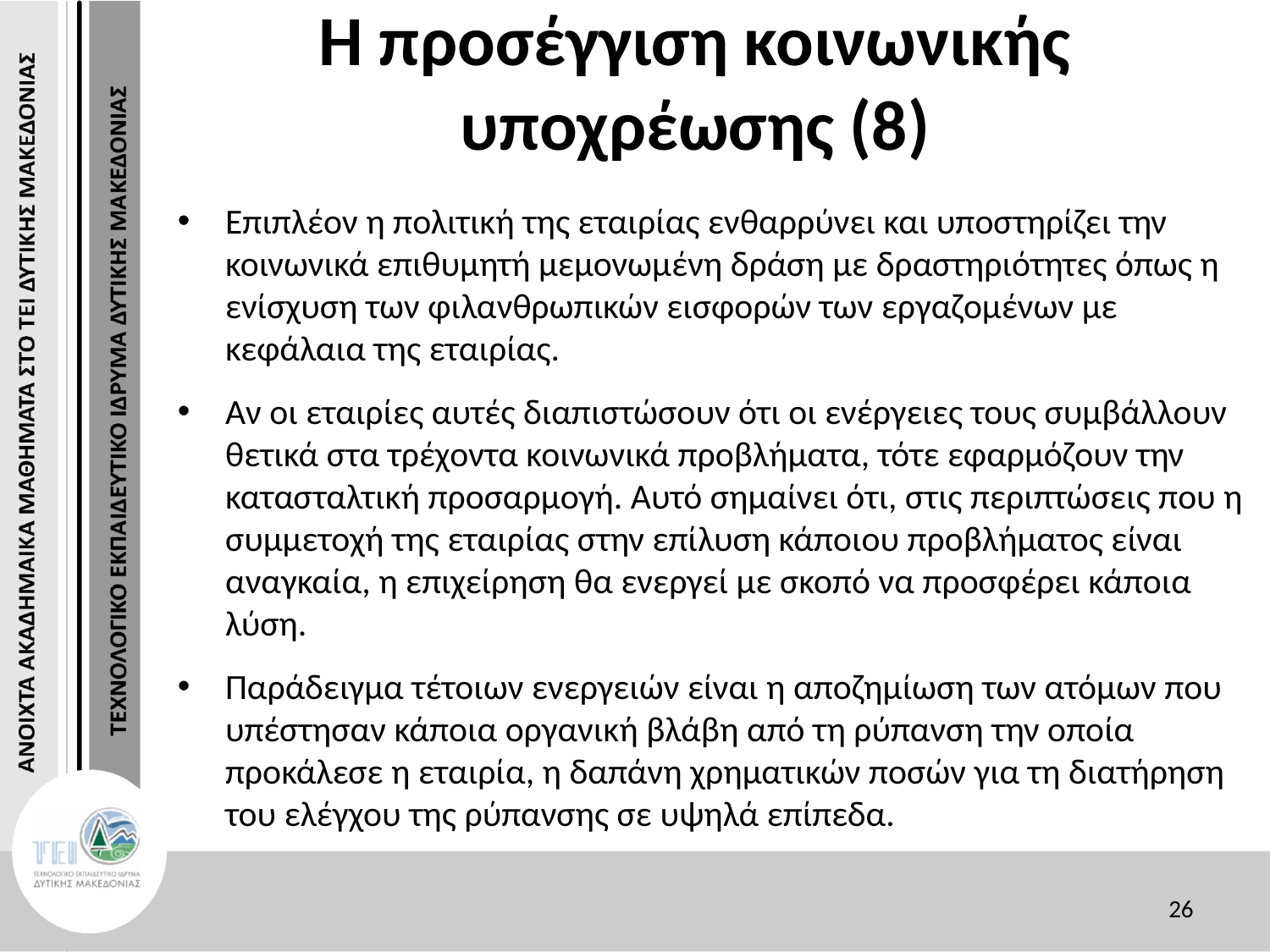

# Η προσέγγιση κοινωνικής υποχρέωσης (8)
Επιπλέον η πολιτική της εταιρίας ενθαρρύνει και υποστηρίζει την κοινωνικά επιθυμητή μεμονωμένη δράση με δραστηριότητες όπως η ενίσχυση των φιλανθρωπικών εισφορών των εργαζομένων με κεφάλαια της εταιρίας.
Αν οι εταιρίες αυτές διαπιστώσουν ότι οι ενέργειες τους συμβάλλουν θετικά στα τρέχοντα κοινωνικά προβλήματα, τότε εφαρμόζουν την κατασταλτική προσαρμογή. Αυτό σημαίνει ότι, στις περιπτώσεις που η συμμετοχή της εταιρίας στην επίλυση κάποιου προβλήματος είναι αναγκαία, η επιχείρηση θα ενεργεί με σκοπό να προσφέρει κάποια λύση.
Παράδειγμα τέτοιων ενεργειών είναι η αποζημίωση των ατόμων που υπέστησαν κάποια οργανική βλάβη από τη ρύπανση την οποία προκάλεσε η εταιρία, η δαπάνη χρηματικών ποσών για τη διατήρηση του ελέγχου της ρύπανσης σε υψηλά επίπεδα.
26